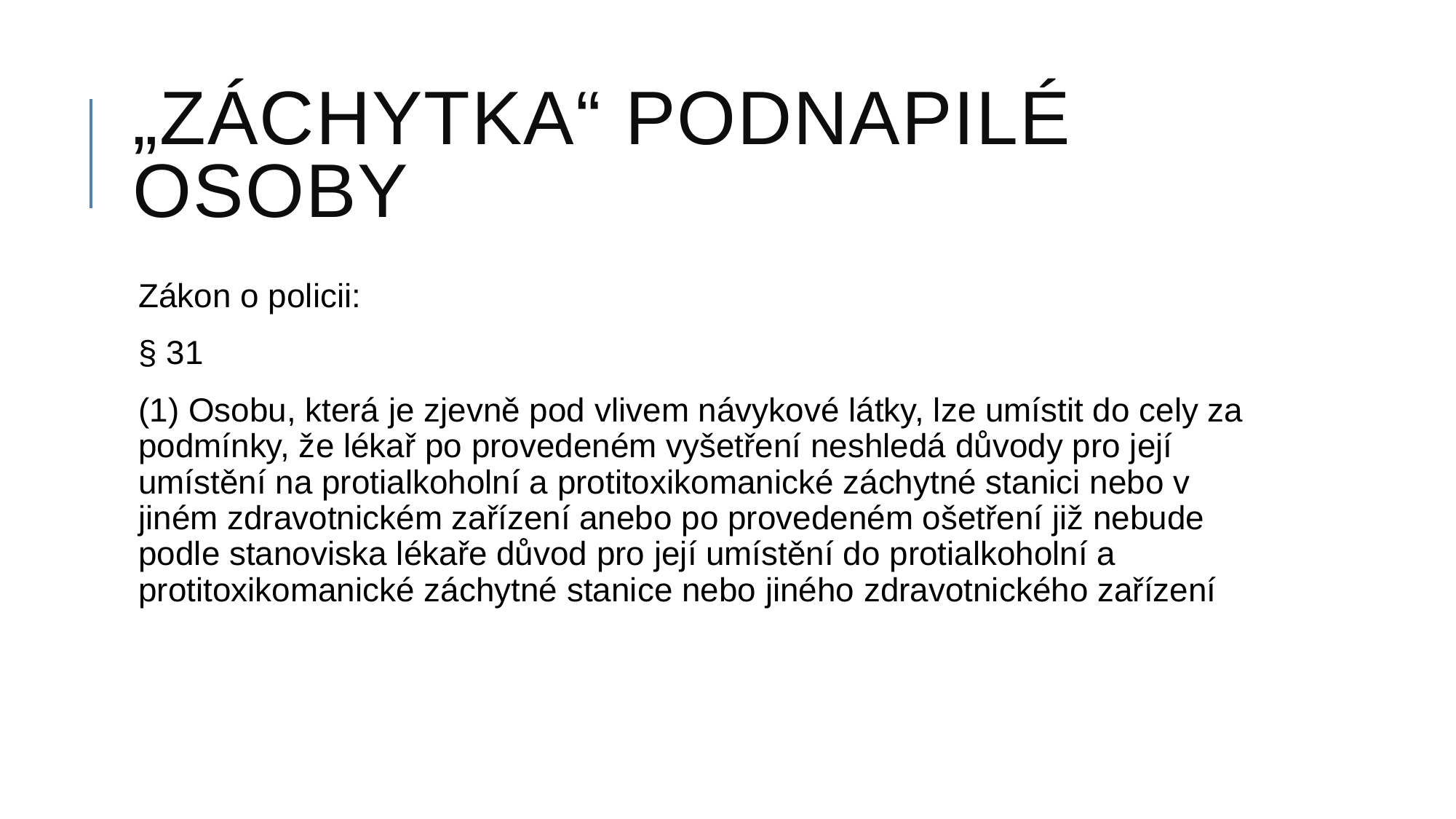

# „Záchytka“ podnapilé osoby
Zákon o policii:
§ 31
(1) Osobu, která je zjevně pod vlivem návykové látky, lze umístit do cely za podmínky, že lékař po provedeném vyšetření neshledá důvody pro její umístění na protialkoholní a protitoxikomanické záchytné stanici nebo v jiném zdravotnickém zařízení anebo po provedeném ošetření již nebude podle stanoviska lékaře důvod pro její umístění do protialkoholní a protitoxikomanické záchytné stanice nebo jiného zdravotnického zařízení